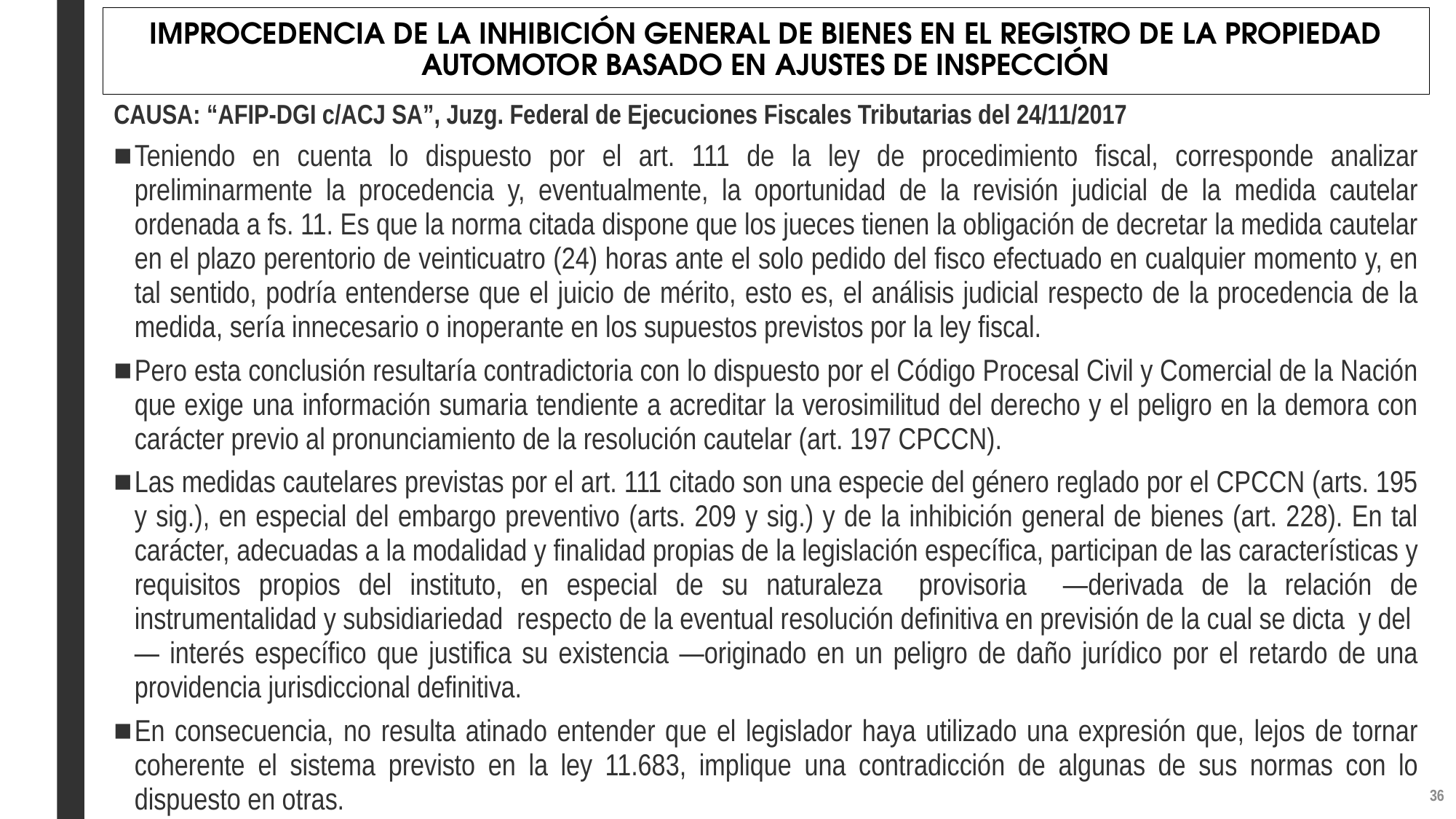

# IMPROCEDENCIA DE LA INHIBICIÓN GENERAL DE BIENES EN EL REGISTRO DE LA PROPIEDAD AUTOMOTOR BASADO EN AJUSTES DE INSPECCIÓN
CAUSA: “AFIP-DGI c/ACJ SA”, Juzg. Federal de Ejecuciones Fiscales Tributarias del 24/11/2017
Teniendo en cuenta lo dispuesto por el art. 111 de la ley de procedimiento fiscal, corresponde analizar preliminarmente la procedencia y, eventualmente, la oportunidad de la revisión judicial de la medida cautelar ordenada a fs. 11. Es que la norma citada dispone que los jueces tienen la obligación de decretar la medida cautelar en el plazo perentorio de veinticuatro (24) horas ante el solo pedido del fisco efectuado en cualquier momento y, en tal sentido, podría entenderse que el juicio de mérito, esto es, el análisis judicial respecto de la procedencia de la medida, sería innecesario o inoperante en los supuestos previstos por la ley fiscal.
Pero esta conclusión resultaría contradictoria con lo dispuesto por el Código Procesal Civil y Comercial de la Nación que exige una información sumaria tendiente a acreditar la verosimilitud del derecho y el peligro en la demora con carácter previo al pronunciamiento de la resolución cautelar (art. 197 CPCCN).
Las medidas cautelares previstas por el art. 111 citado son una especie del género reglado por el CPCCN (arts. 195 y sig.), en especial del embargo preventivo (arts. 209 y sig.) y de la inhibición general de bienes (art. 228). En tal carácter, adecuadas a la modalidad y finalidad propias de la legislación específica, participan de las características y requisitos propios del instituto, en especial de su naturaleza  provisoria  ―derivada de la relación de instrumentalidad y subsidiariedad  respecto de la eventual resolución definitiva en previsión de la cual se dicta  y del  ― interés específico que justifica su existencia ―originado en un peligro de daño jurídico por el retardo de una providencia jurisdiccional definitiva.
En consecuencia, no resulta atinado entender que el legislador haya utilizado una expresión que, lejos de tornar coherente el sistema previsto en la ley 11.683, implique una contradicción de algunas de sus normas con lo dispuesto en otras.
36